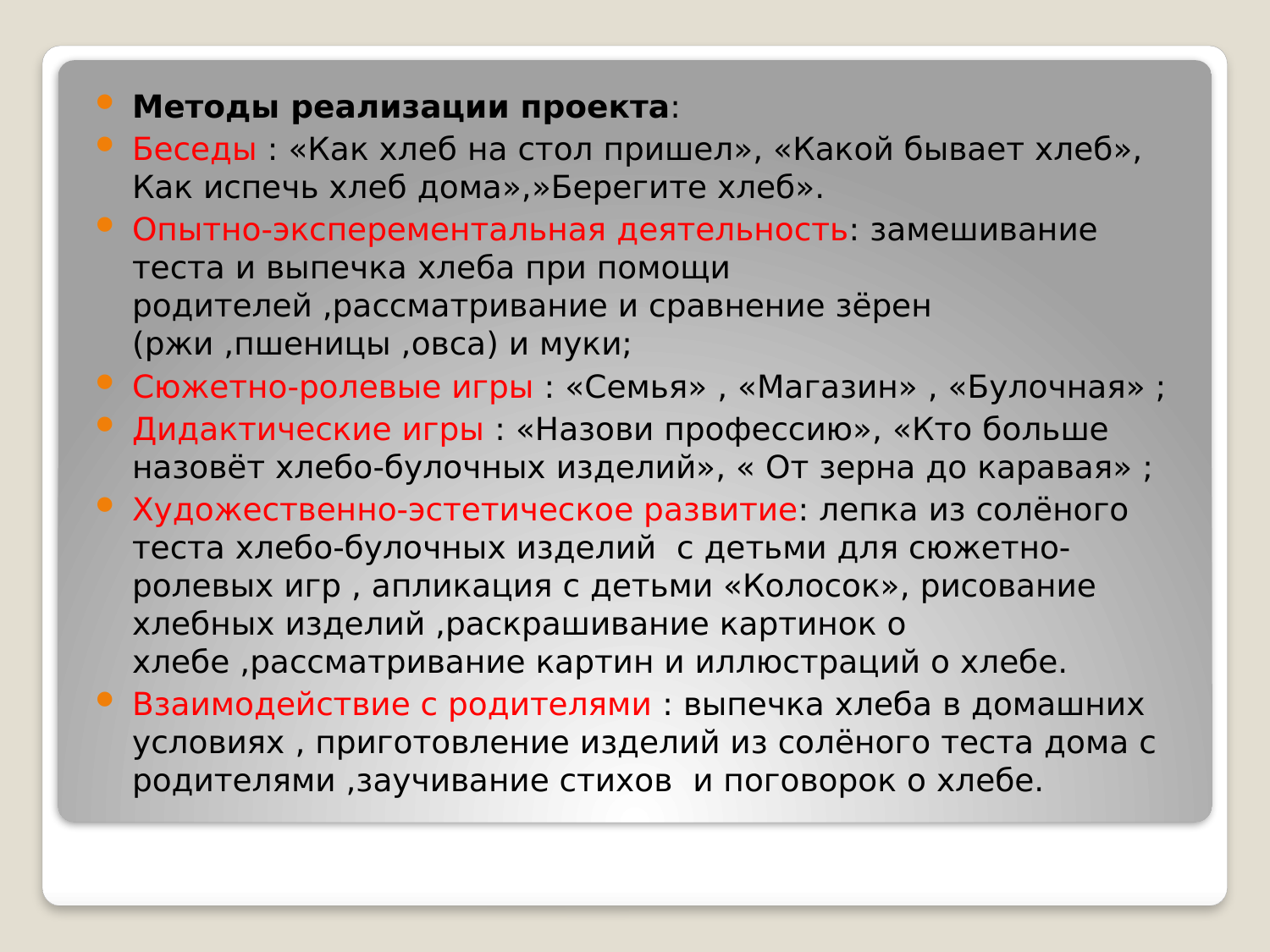

Методы реализации проекта:
Беседы : «Как хлеб на стол пришел», «Какой бывает хлеб», Как испечь хлеб дома»,»Берегите хлеб».
Опытно-эксперементальная деятельность: замешивание теста и выпечка хлеба при помощи родителей ,рассматривание и сравнение зёрен (ржи ,пшеницы ,овса) и муки;
Сюжетно-ролевые игры : «Семья» , «Магазин» , «Булочная» ;
Дидактические игры : «Назови профессию», «Кто больше назовёт хлебо-булочных изделий», « От зерна до каравая» ;
Художественно-эстетическое развитие: лепка из солёного теста хлебо-булочных изделий  с детьми для сюжетно-ролевых игр , апликация с детьми «Колосок», рисование   хлебных изделий ,раскрашивание картинок о хлебе ,рассматривание картин и иллюстраций о хлебе.
Взаимодействие с родителями : выпечка хлеба в домашних условиях , приготовление изделий из солёного теста дома с родителями ,заучивание стихов  и поговорок о хлебе.
#